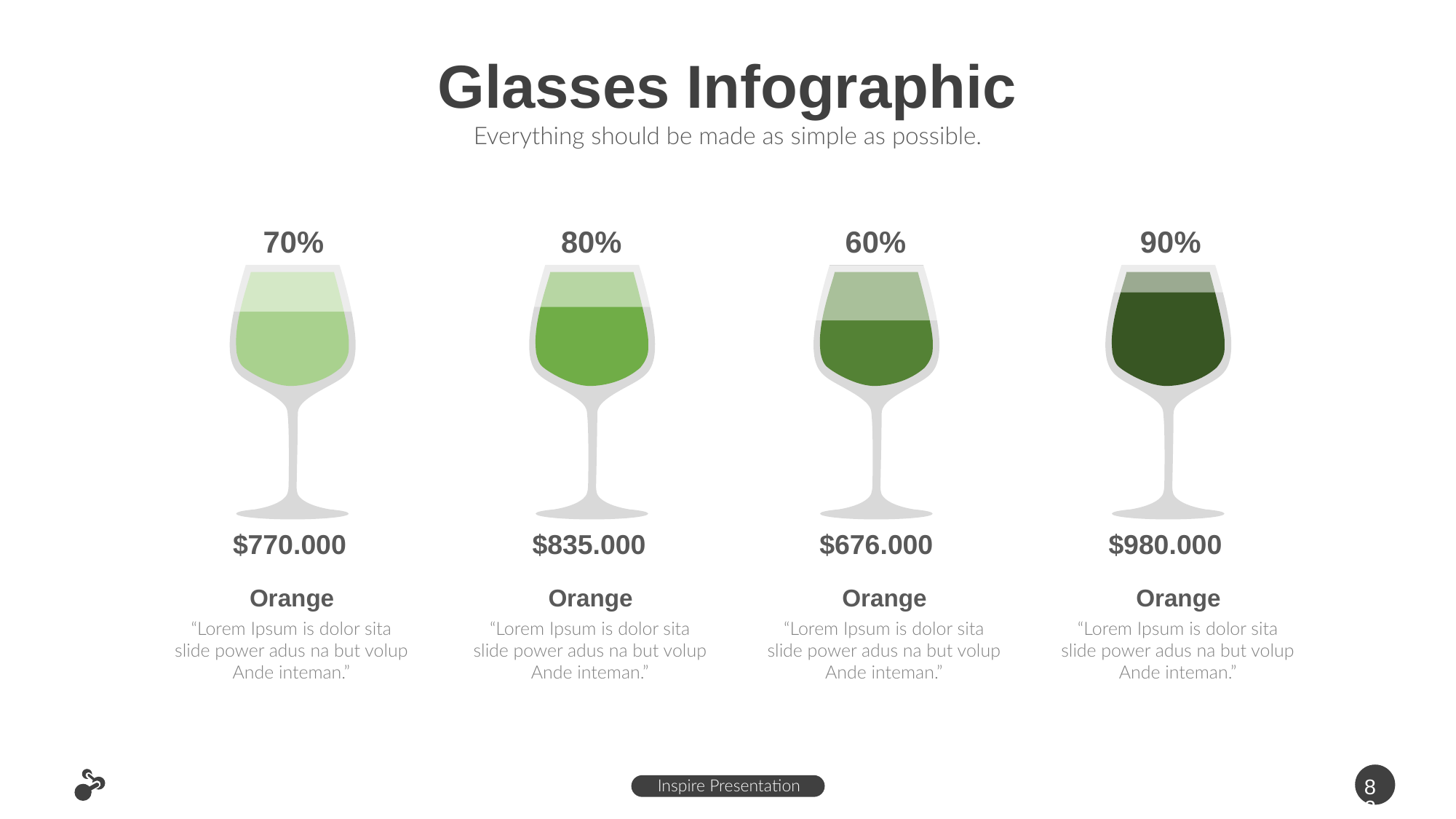

Glasses Infographic
Everything should be made as simple as possible.
70%
80%
60%
90%

$770.000
$835.000
$676.000
$980.000
Orange
“Lorem Ipsum is dolor sita slide power adus na but volup
Ande inteman.”
Orange
“Lorem Ipsum is dolor sita slide power adus na but volup
Ande inteman.”
Orange
“Lorem Ipsum is dolor sita slide power adus na but volup
Ande inteman.”
Orange
“Lorem Ipsum is dolor sita slide power adus na but volup
Ande inteman.”

82

Inspire Presentation